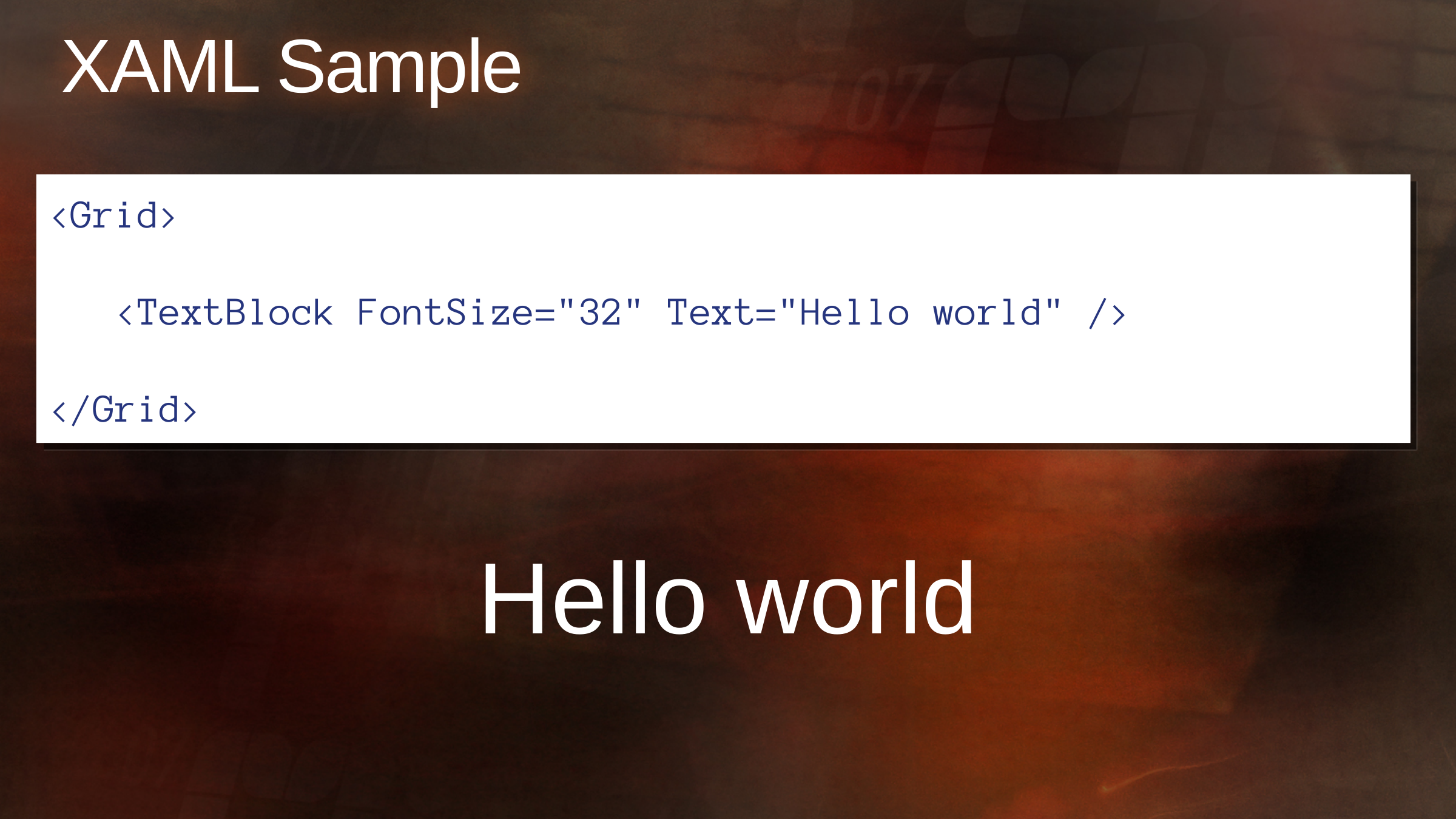

# XAML Sample

<Grid>

   <TextBlock FontSize="32" Text="Hello world" />

</Grid>
Hello world